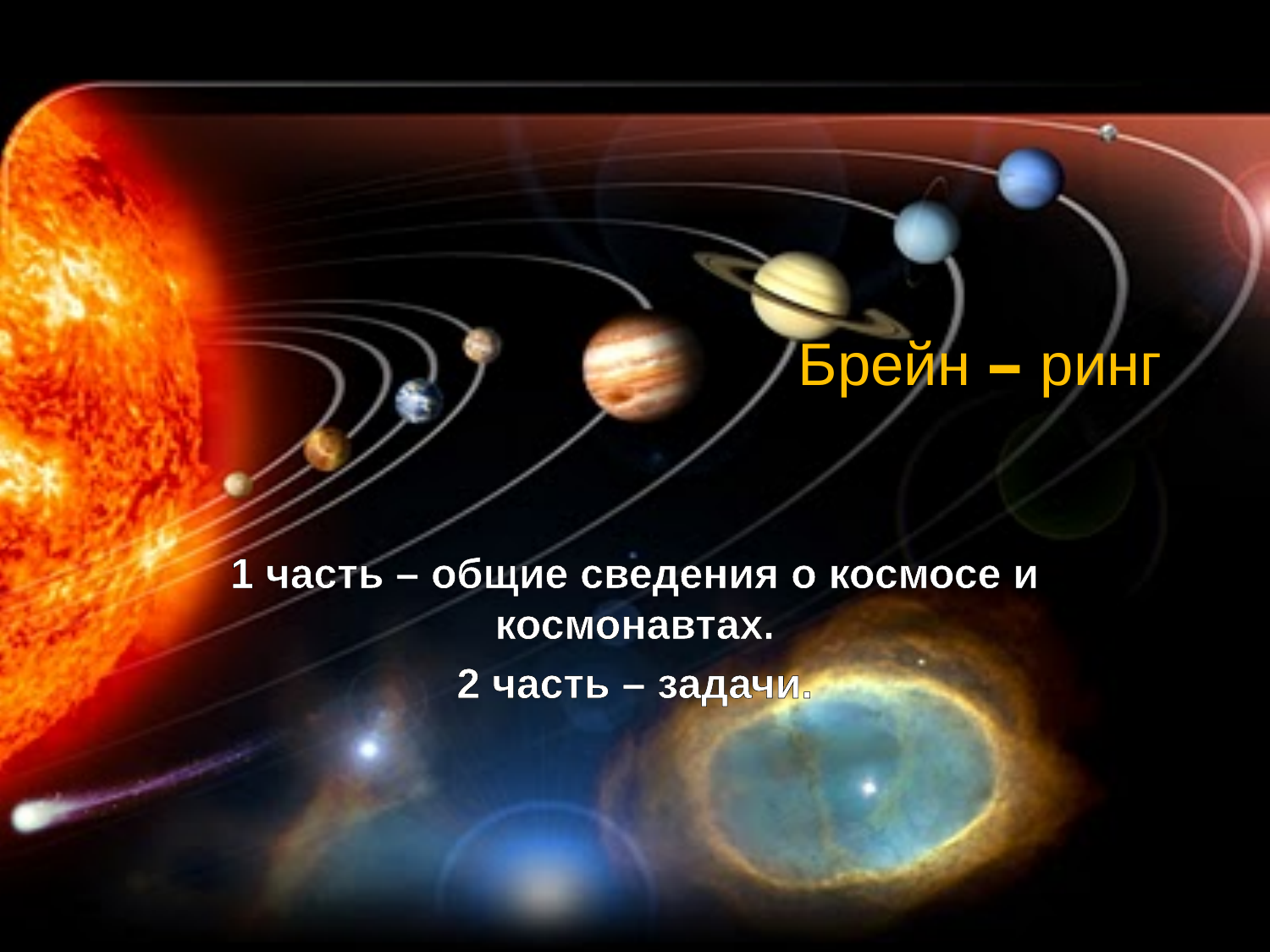

# Брейн – ринг
1 часть – общие сведения о космосе и космонавтах.
2 часть – задачи.